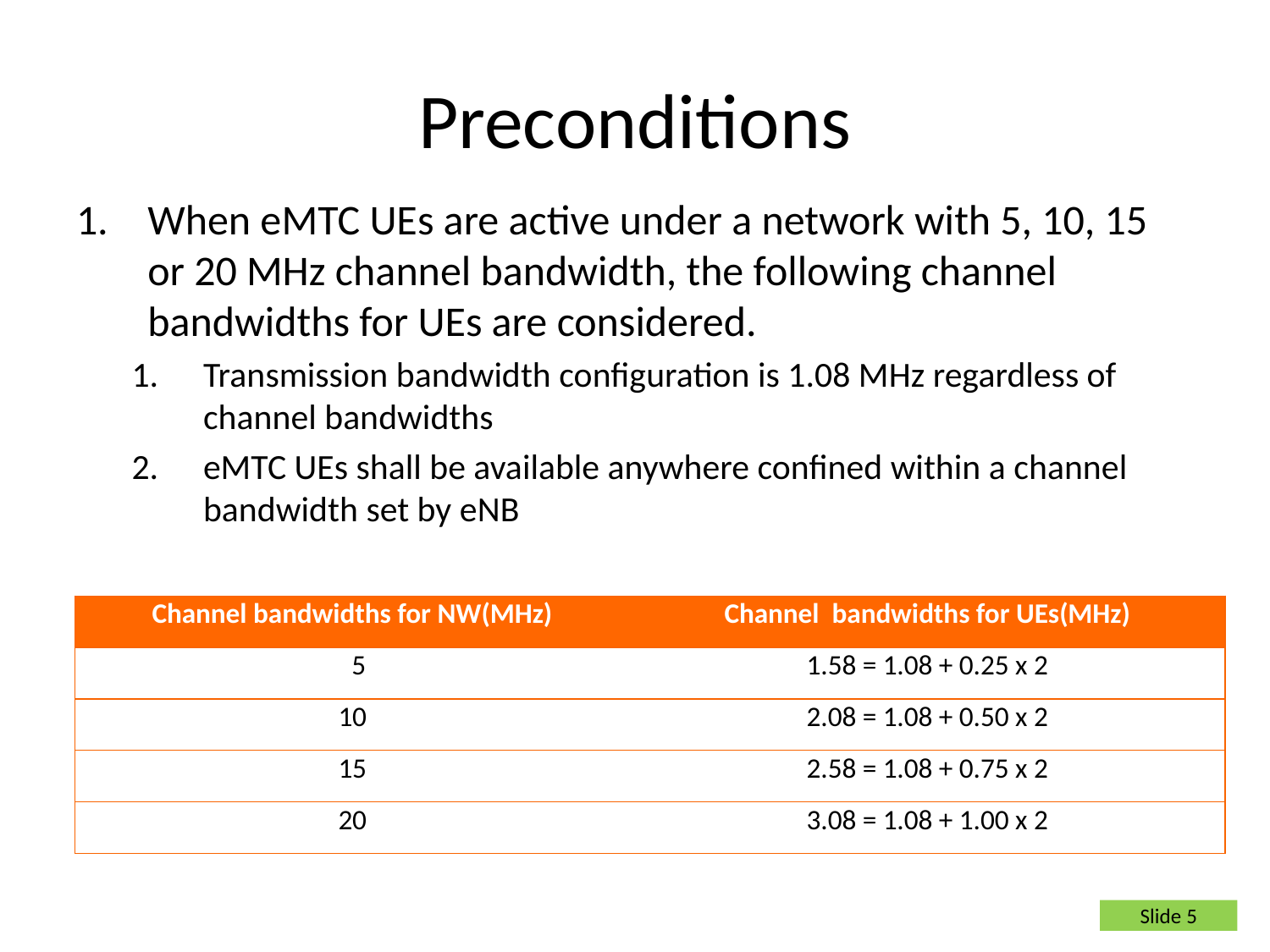

# Preconditions
When eMTC UEs are active under a network with 5, 10, 15 or 20 MHz channel bandwidth, the following channel bandwidths for UEs are considered.
Transmission bandwidth configuration is 1.08 MHz regardless of channel bandwidths
eMTC UEs shall be available anywhere confined within a channel bandwidth set by eNB

| Channel bandwidths for NW(MHz) | Channel bandwidths for UEs(MHz) |
| --- | --- |
| 5 | 1.58 = 1.08 + 0.25 x 2 |
| 10 | 2.08 = 1.08 + 0.50 x 2 |
| 15 | 2.58 = 1.08 + 0.75 x 2 |
| 20 | 3.08 = 1.08 + 1.00 x 2 |